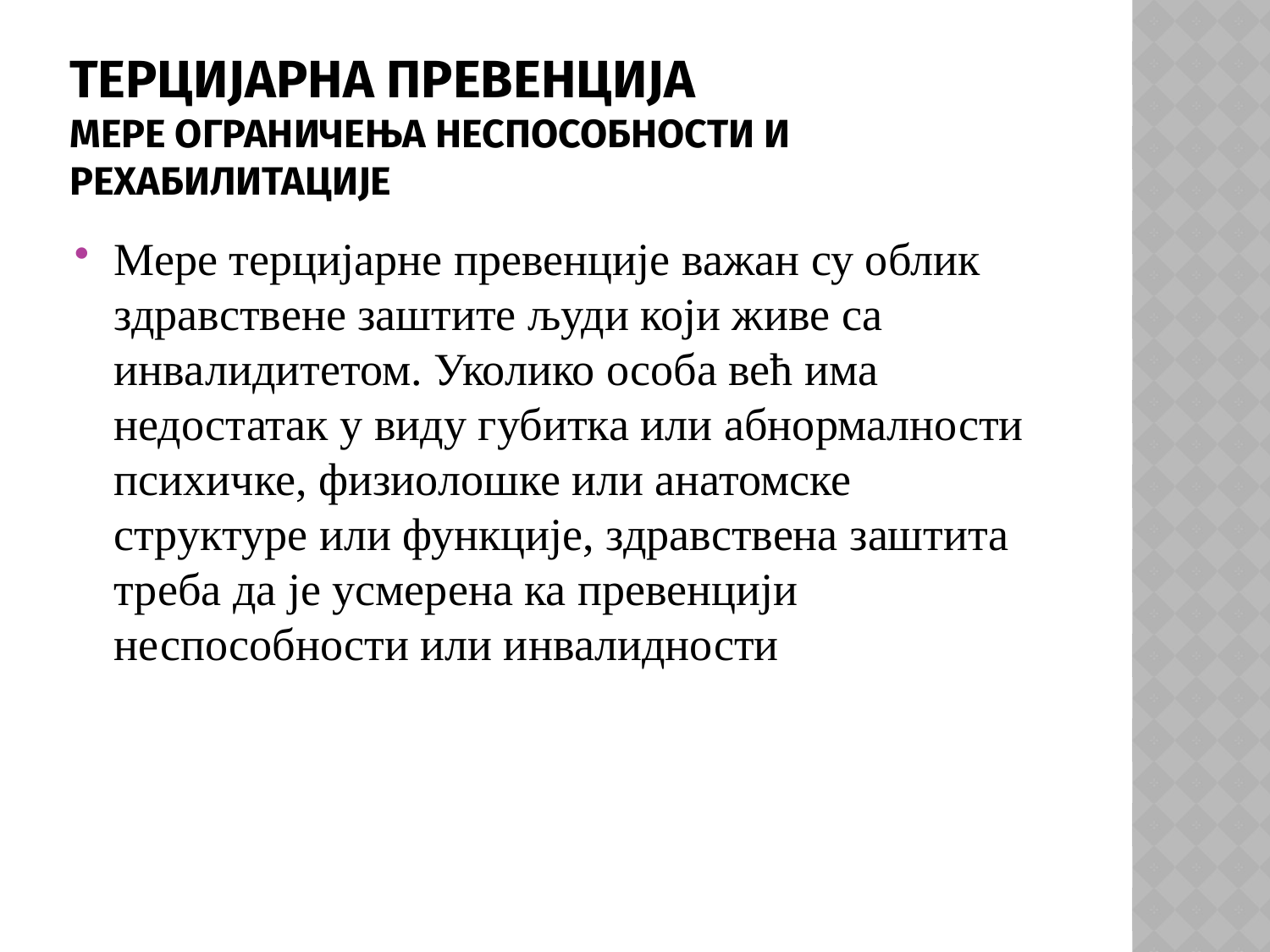

# Терцијарна превенција мере ограничења неспособности и рехабилитације
Мере терцијарне превенције важан су облик здравствене заштите људи који живе са инвалидитетом. Уколико особа већ има недостатак у виду губитка или абнормалности психичке, физиолошке или анатомске структуре или функције, здравствена заштита треба да је усмерена ка превенцији неспособности или инвалидности